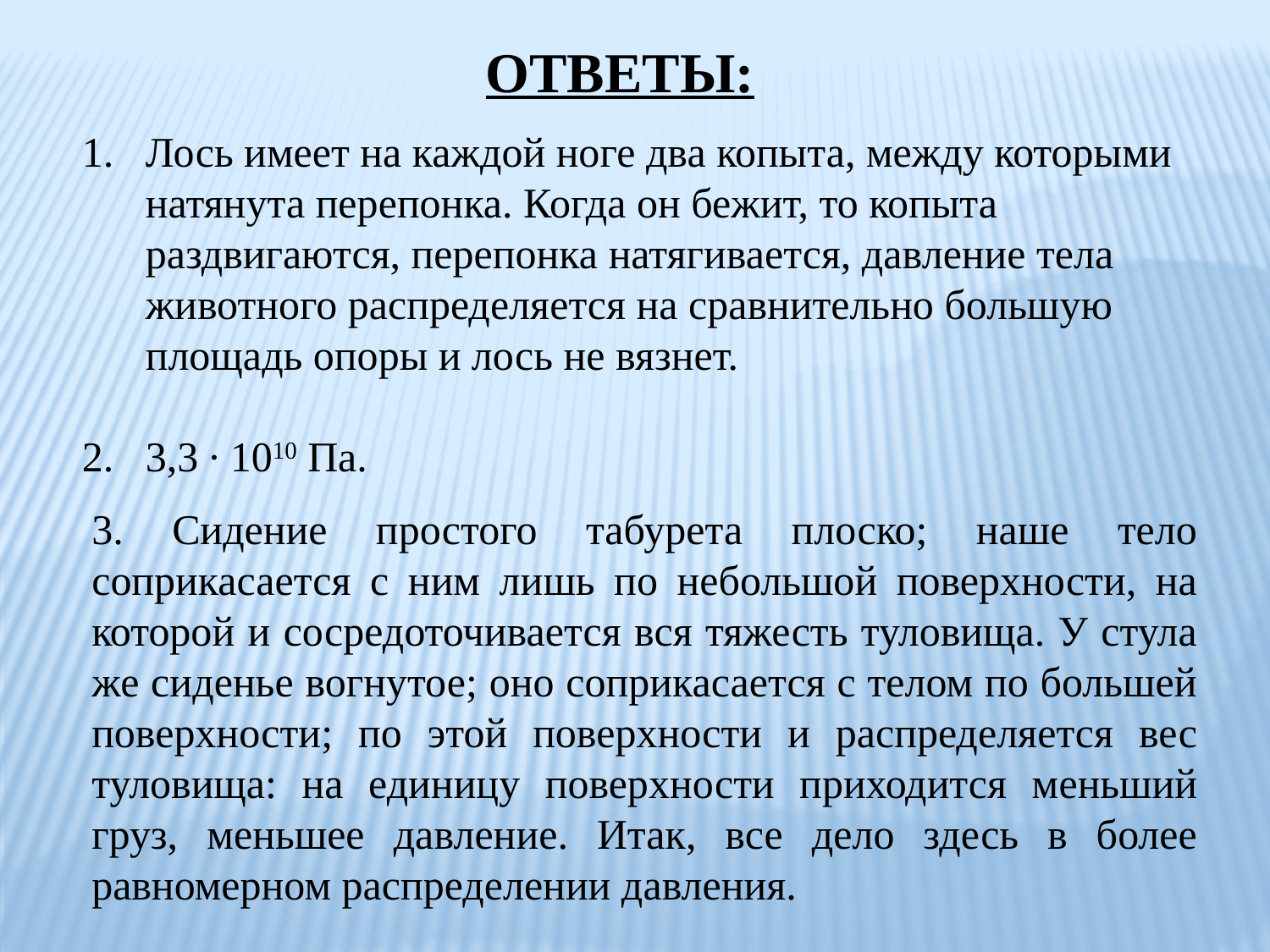

ОТВЕТЫ:
Лось имеет на каждой ноге два копыта, между которыми натянута перепонка. Когда он бежит, то копыта раздвигаются, перепонка натягивается, давление тела животного распределяется на сравнительно большую площадь опоры и лось не вязнет.

3,3 ∙ 1010 Па.

3. Сидение простого табурета плоско; наше тело соприкасается с ним лишь по небольшой поверхности, на которой и сосредоточивается вся тяжесть туловища. У стула же сиденье вогнутое; оно соприкасается с телом по большей поверхности; по этой поверхности и распределяется вес туловища: на единицу поверхности приходится меньший груз, меньшее давление. Итак, все дело здесь в более равномерном распределении давления.